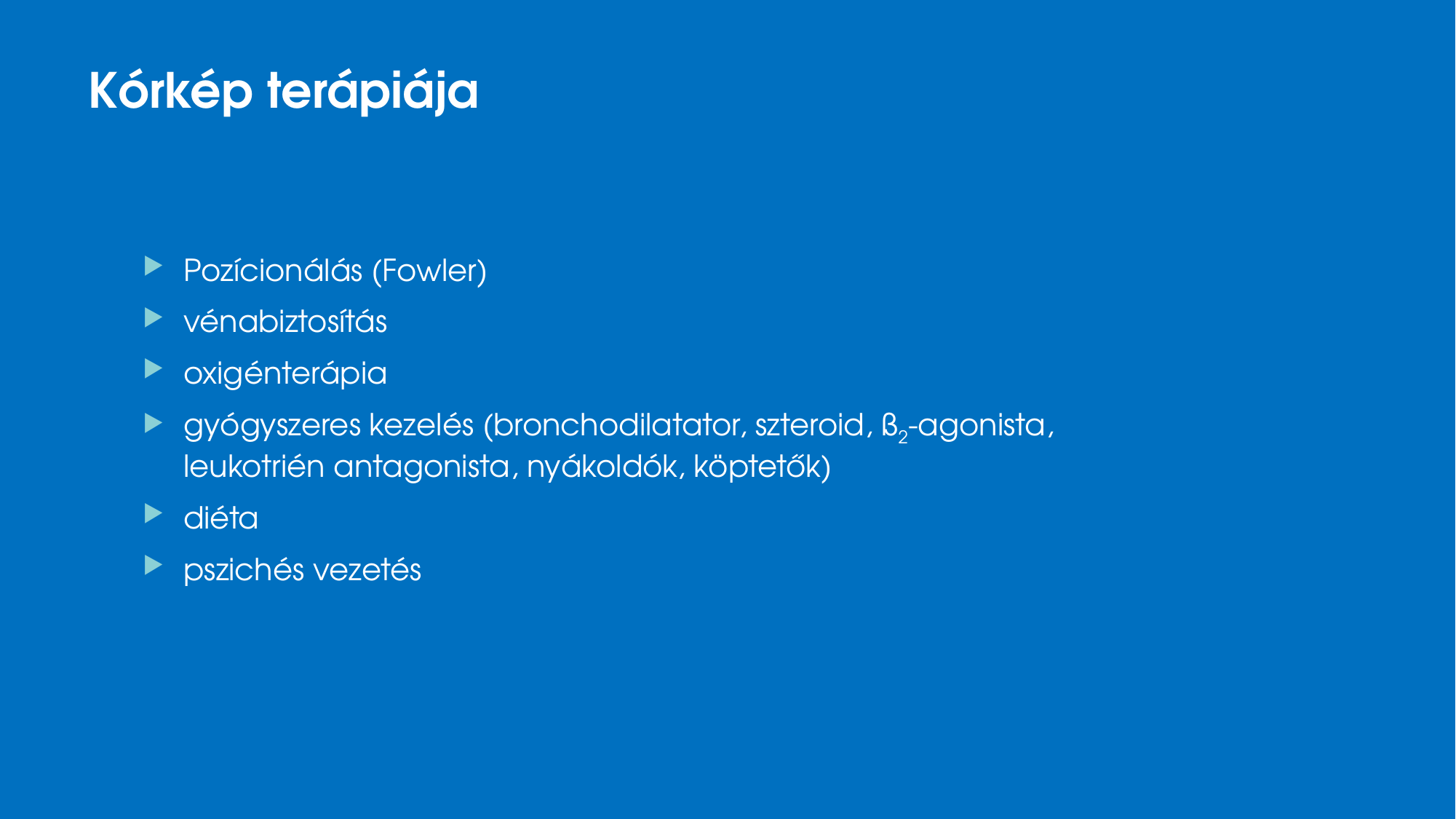

# Kórkép terápiája
Pozícionálás (Fowler)
vénabiztosítás
oxigénterápia
gyógyszeres kezelés (bronchodilatator, szteroid, ß2-agonista, leukotrién antagonista, nyákoldók, köptetők)
diéta
pszichés vezetés